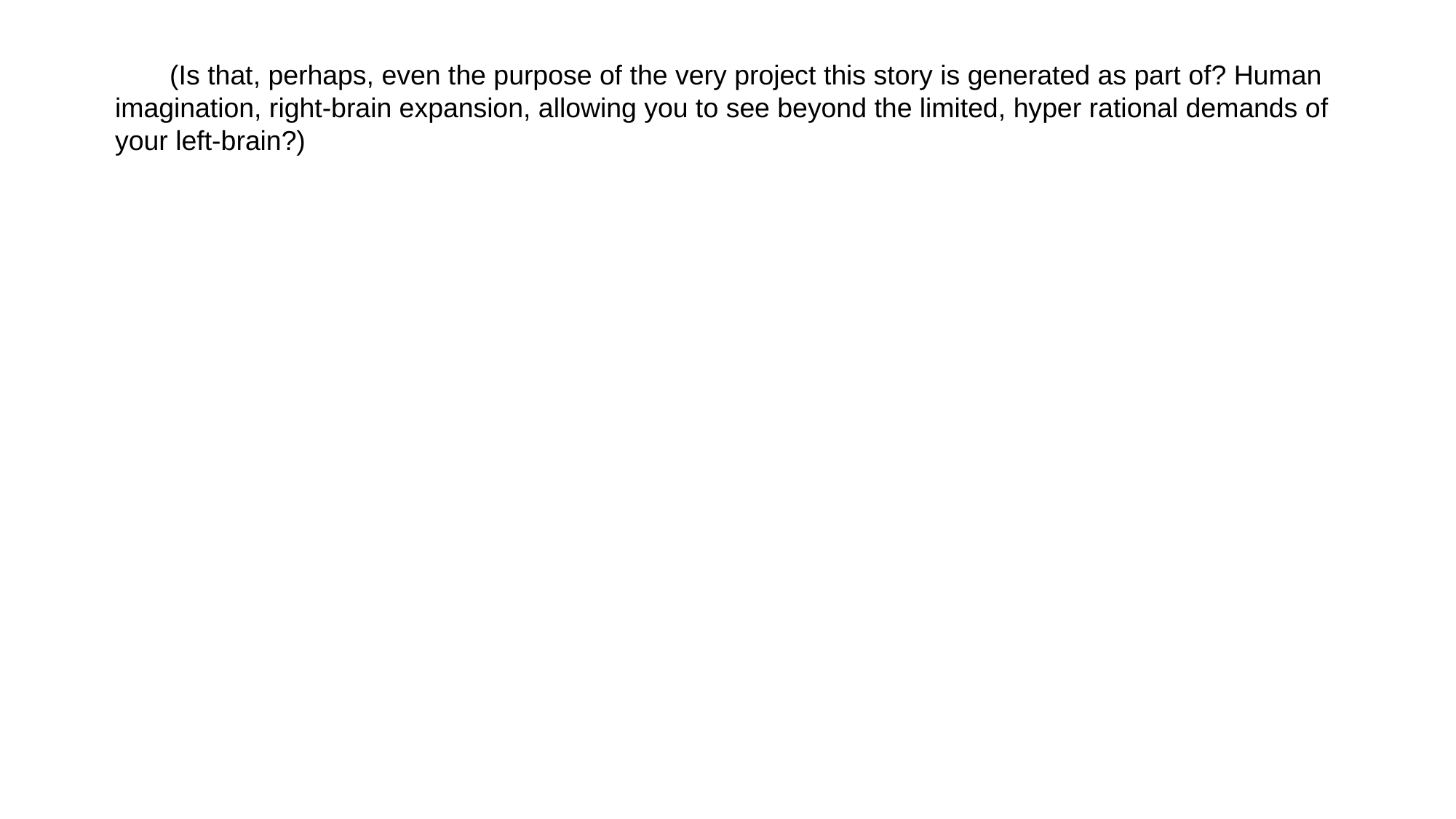

(Is that, perhaps, even the purpose of the very project this story is generated as part of? Human imagination, right-brain expansion, allowing you to see beyond the limited, hyper rational demands of your left-brain?)